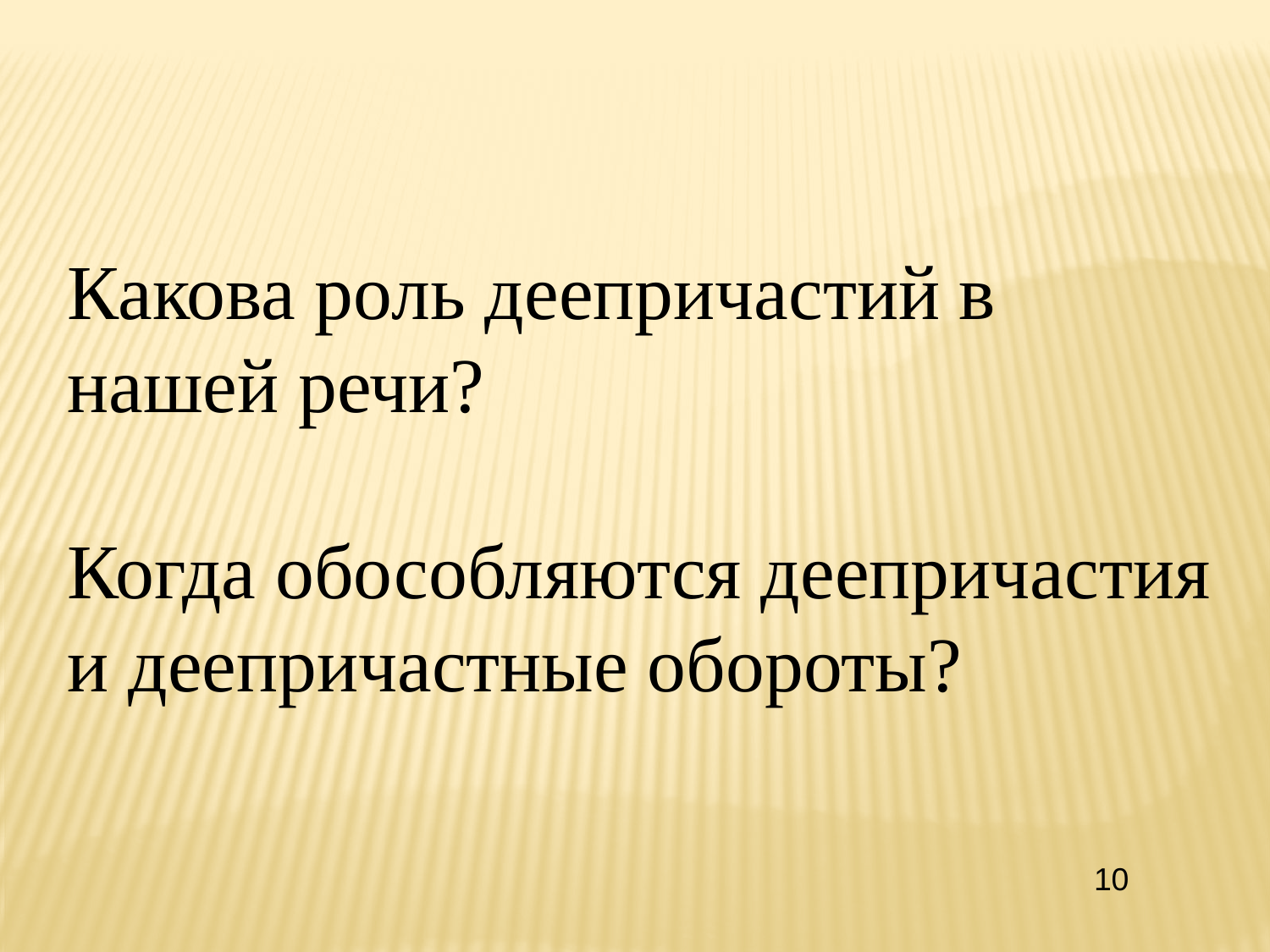

Какова роль деепричастий в нашей речи?

Когда обособляются деепричастия и деепричастные обороты?
10